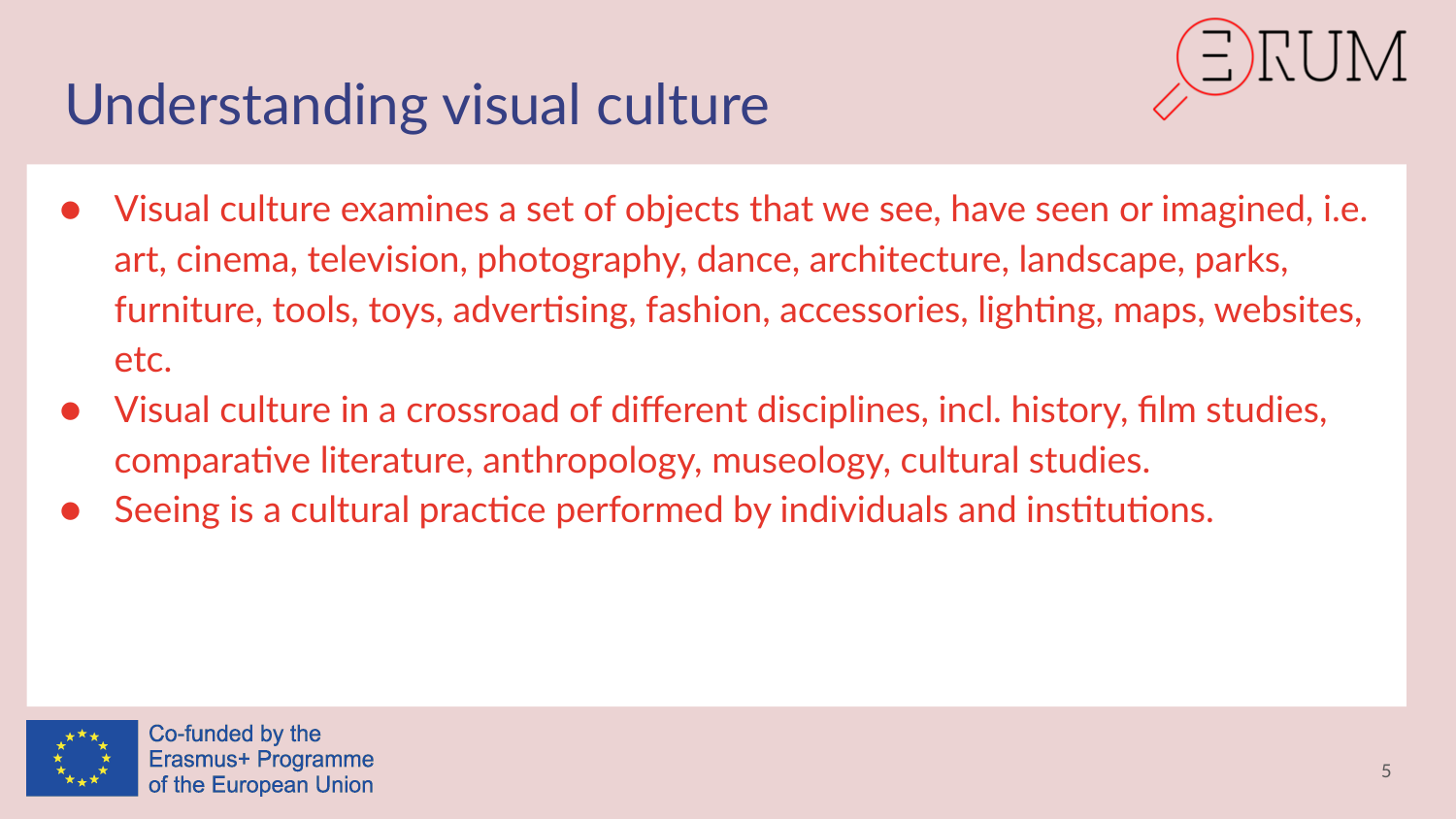

# Understanding visual culture
Visual culture examines a set of objects that we see, have seen or imagined, i.e. art, cinema, television, photography, dance, architecture, landscape, parks, furniture, tools, toys, advertising, fashion, accessories, lighting, maps, websites, etc.
Visual culture in a crossroad of different disciplines, incl. history, film studies, comparative literature, anthropology, museology, cultural studies.
Seeing is a cultural practice performed by individuals and institutions.

5